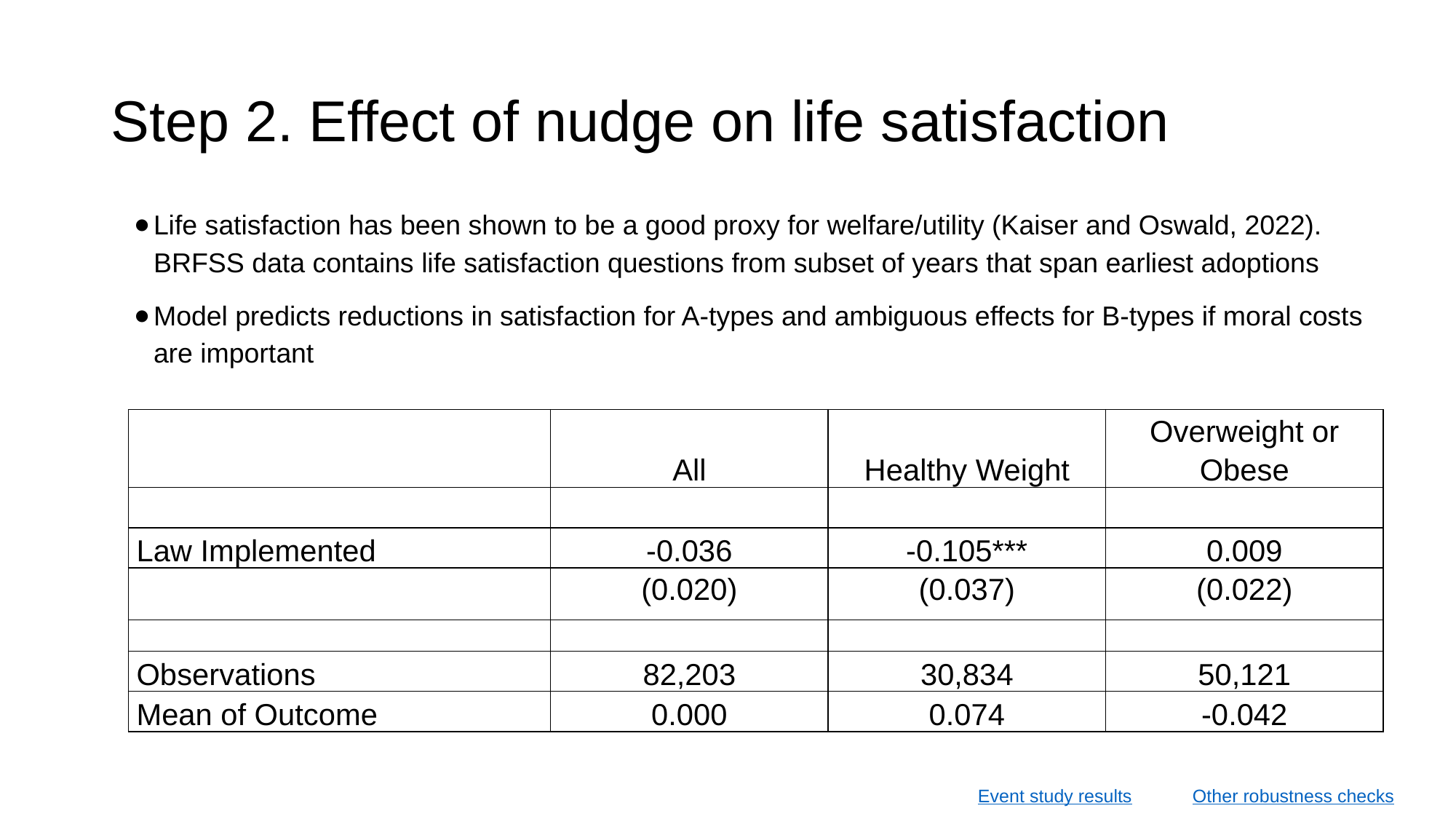

# Step 2. Effect of nudge on life satisfaction
Life satisfaction has been shown to be a good proxy for welfare/utility (Kaiser and Oswald, 2022). BRFSS data contains life satisfaction questions from subset of years that span earliest adoptions
Model predicts reductions in satisfaction for A-types and ambiguous effects for B-types if moral costs are important
|  | All | Healthy Weight | Overweight or Obese |
| --- | --- | --- | --- |
|  |  |  |  |
| Law Implemented | -0.036 | -0.105\*\*\* | 0.009 |
|  | (0.020) | (0.037) | (0.022) |
|  |  |  |  |
| Observations | 82,203 | 30,834 | 50,121 |
| Mean of Outcome | 0.000 | 0.074 | -0.042 |
Event study results
Other robustness checks